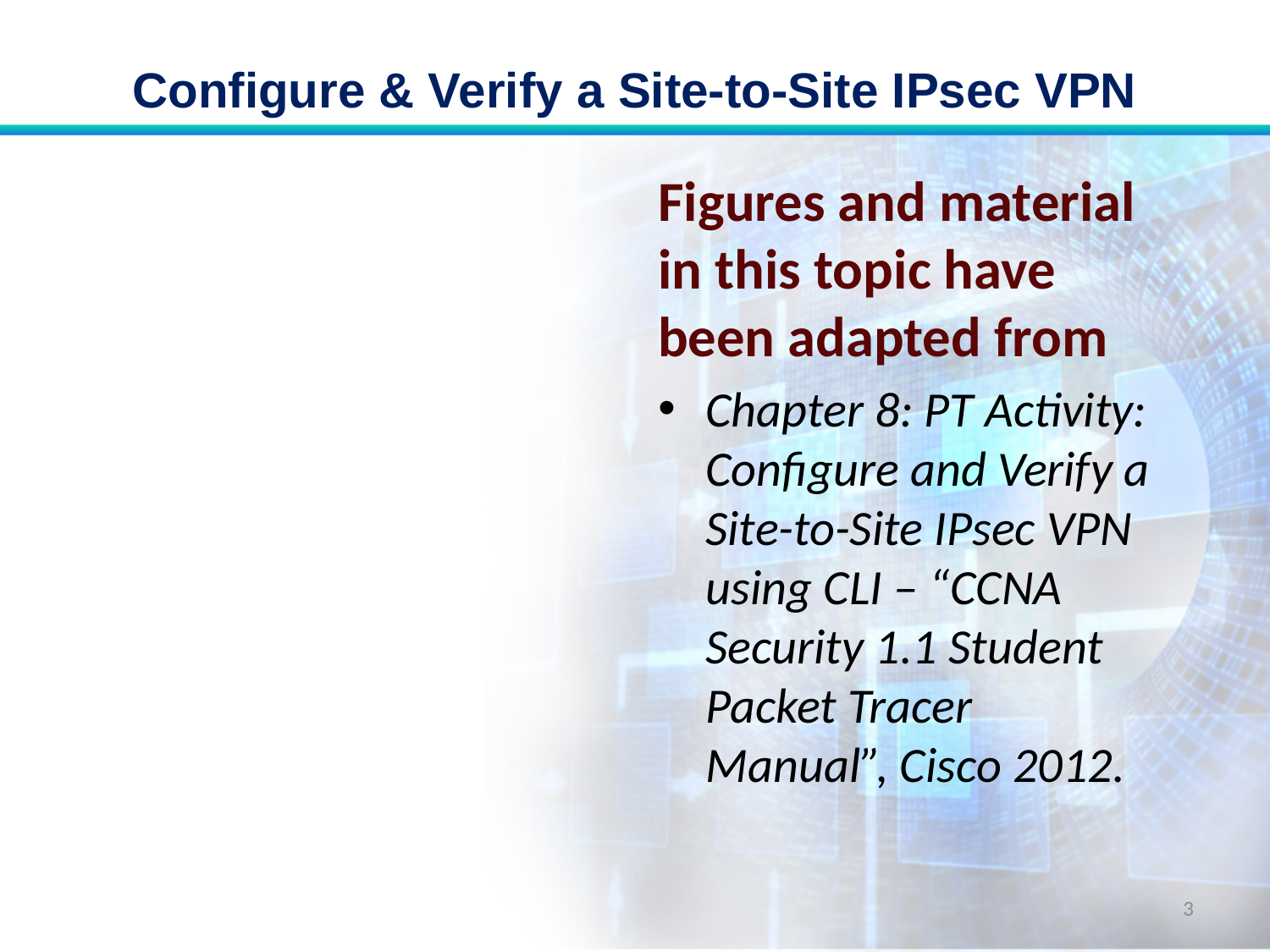

# Configure & Verify a Site-to-Site IPsec VPN
Figures and material in this topic have been adapted from
Chapter 8: PT Activity: Configure and Verify a Site-to-Site IPsec VPN using CLI – “CCNA Security 1.1 Student Packet Tracer Manual”, Cisco 2012.

3